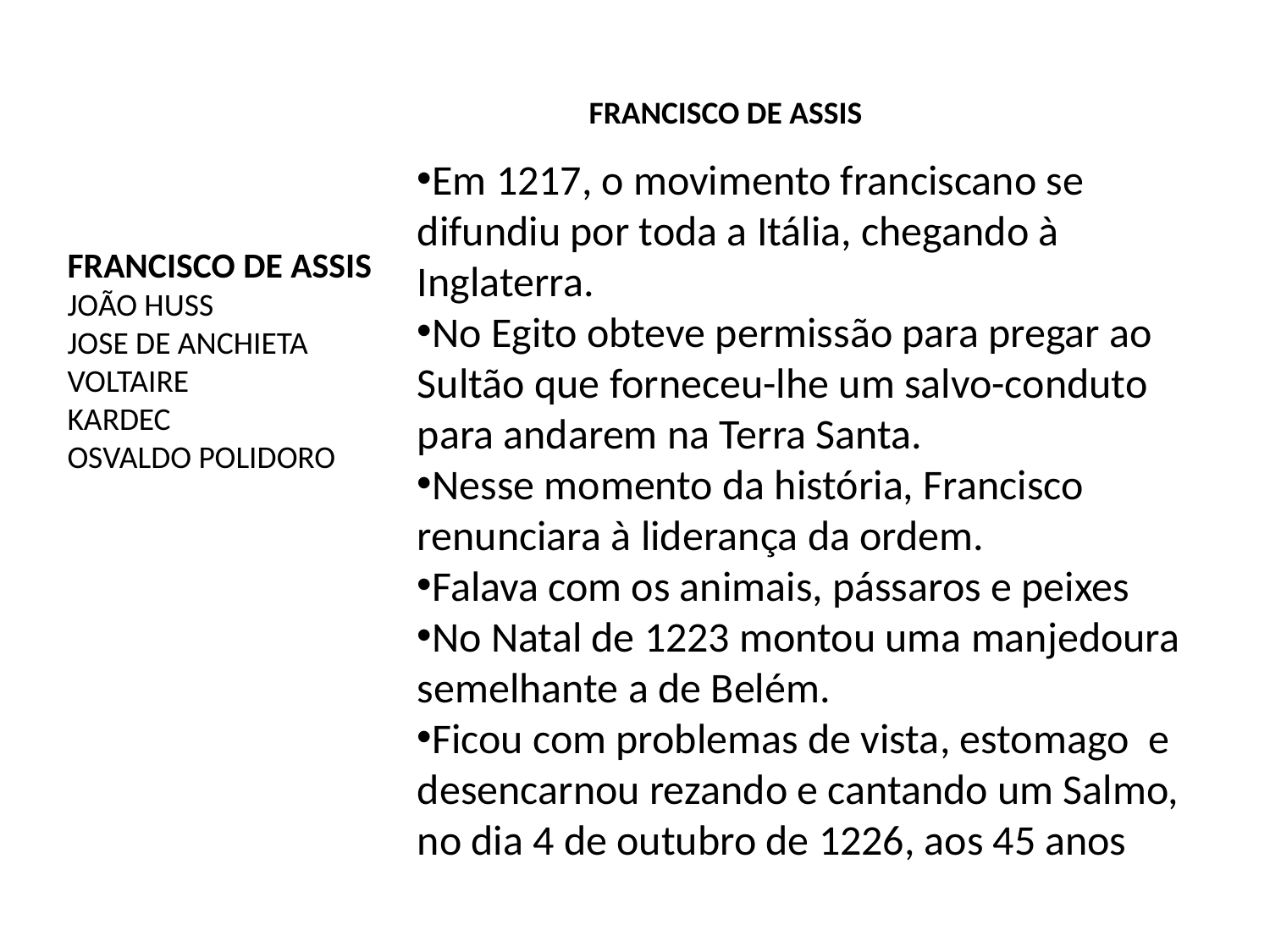

FRANCISCO DE ASSIS
Em 1217, o movimento franciscano se difundiu por toda a Itália, chegando à Inglaterra.
No Egito obteve permissão para pregar ao Sultão que forneceu-lhe um salvo-conduto para andarem na Terra Santa.
Nesse momento da história, Francisco renunciara à liderança da ordem.
Falava com os animais, pássaros e peixes
No Natal de 1223 montou uma manjedoura semelhante a de Belém.
Ficou com problemas de vista, estomago  e desencarnou rezando e cantando um Salmo, no dia 4 de outubro de 1226, aos 45 anos
FRANCISCO DE ASSIS
JOÃO HUSS
JOSE DE ANCHIETA
VOLTAIRE
KARDEC
OSVALDO POLIDORO